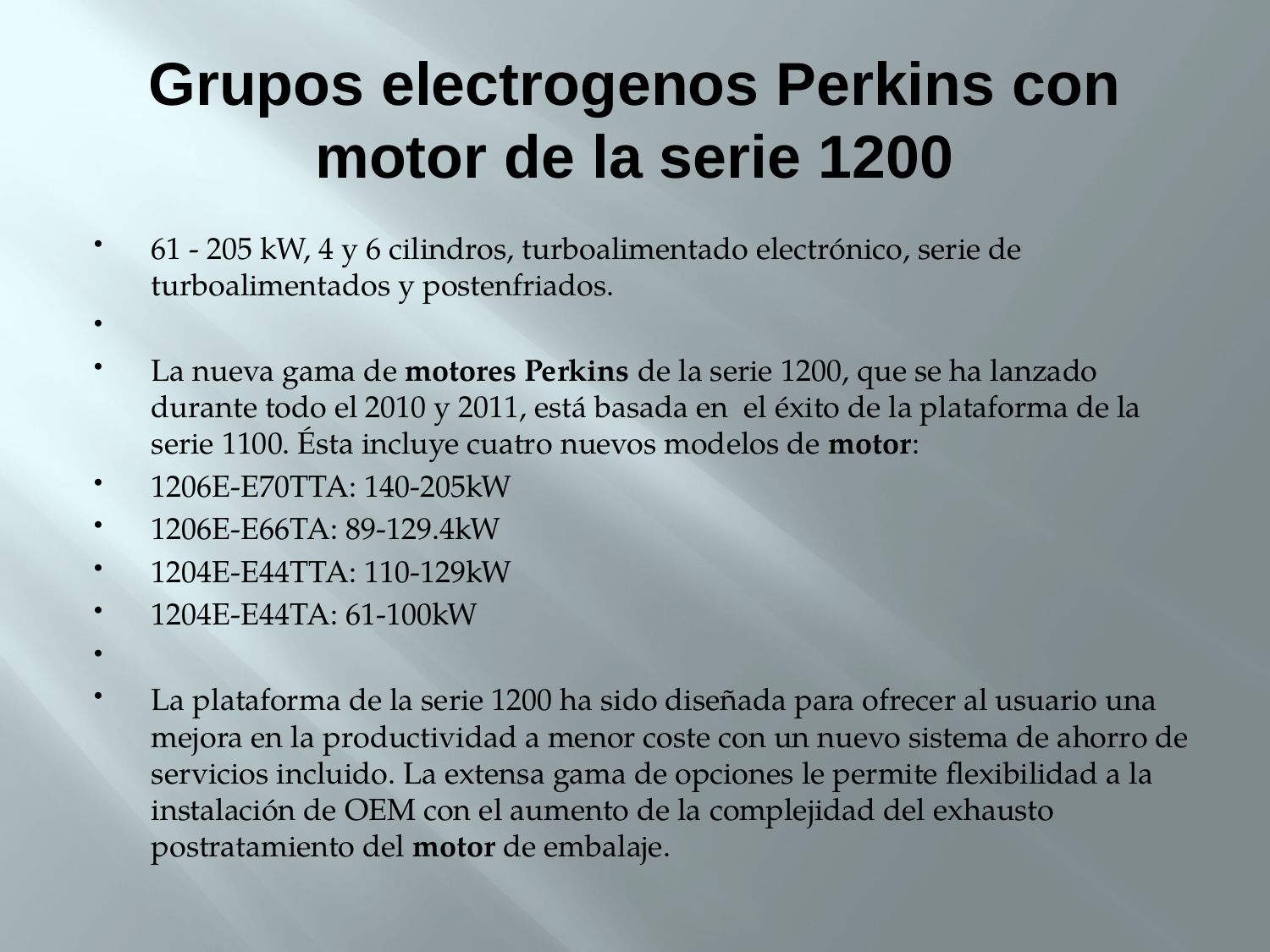

# Grupos electrogenos Perkins con motor de la serie 1200
61 - 205 kW, 4 y 6 cilindros, turboalimentado electrónico, serie de turboalimentados y postenfriados.

La nueva gama de motores Perkins de la serie 1200, que se ha lanzado durante todo el 2010 y 2011, está basada en  el éxito de la plataforma de la serie 1100. Ésta incluye cuatro nuevos modelos de motor:
1206E-E70TTA: 140-205kW
1206E-E66TA: 89-129.4kW
1204E-E44TTA: 110-129kW
1204E-E44TA: 61-100kW

La plataforma de la serie 1200 ha sido diseñada para ofrecer al usuario una mejora en la productividad a menor coste con un nuevo sistema de ahorro de servicios incluido. La extensa gama de opciones le permite flexibilidad a la instalación de OEM con el aumento de la complejidad del exhausto postratamiento del motor de embalaje.